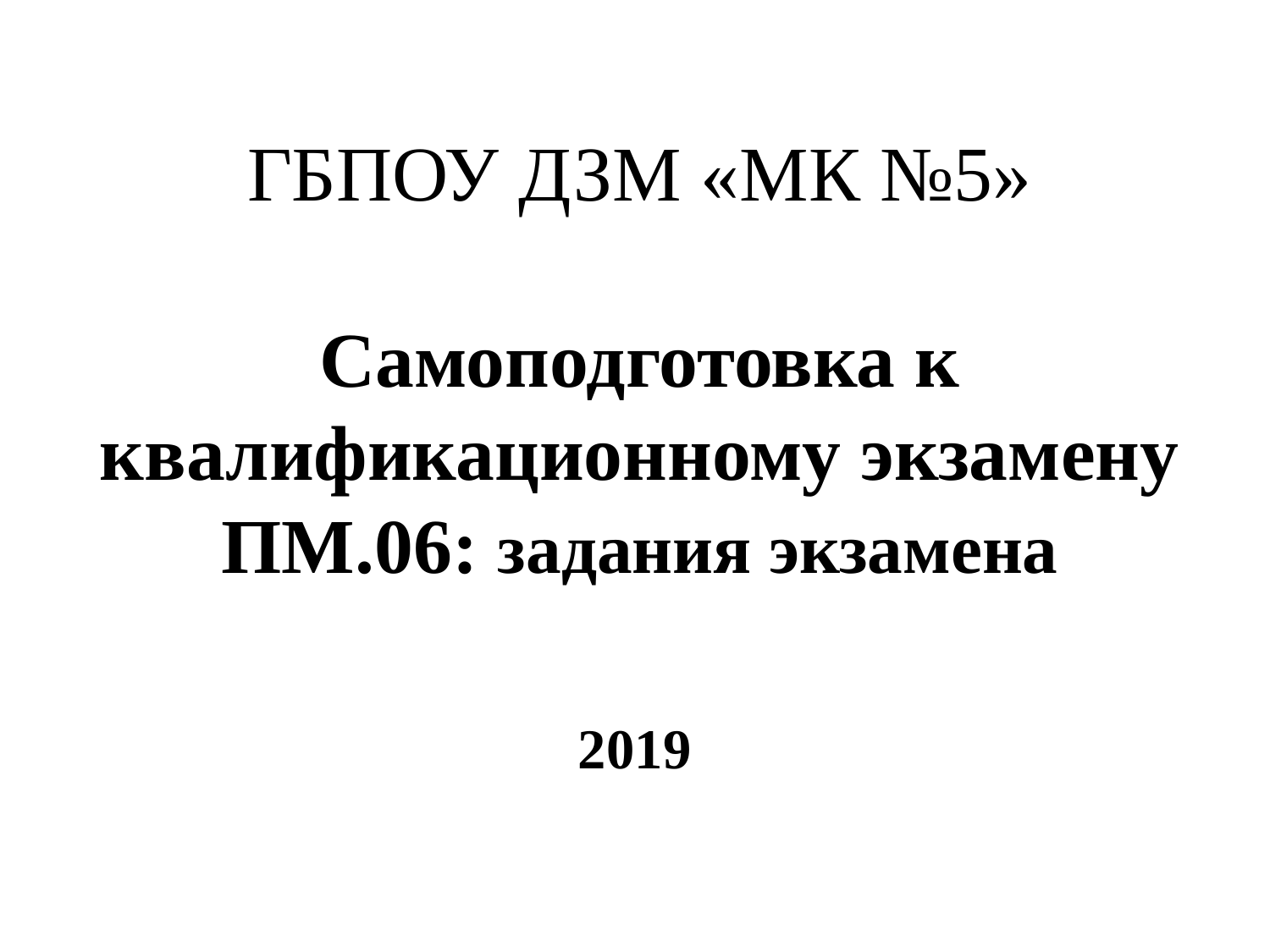

# ГБПОУ ДЗМ «МК №5» Самоподготовка к квалификационному экзамену ПМ.06: задания экзамена
2019